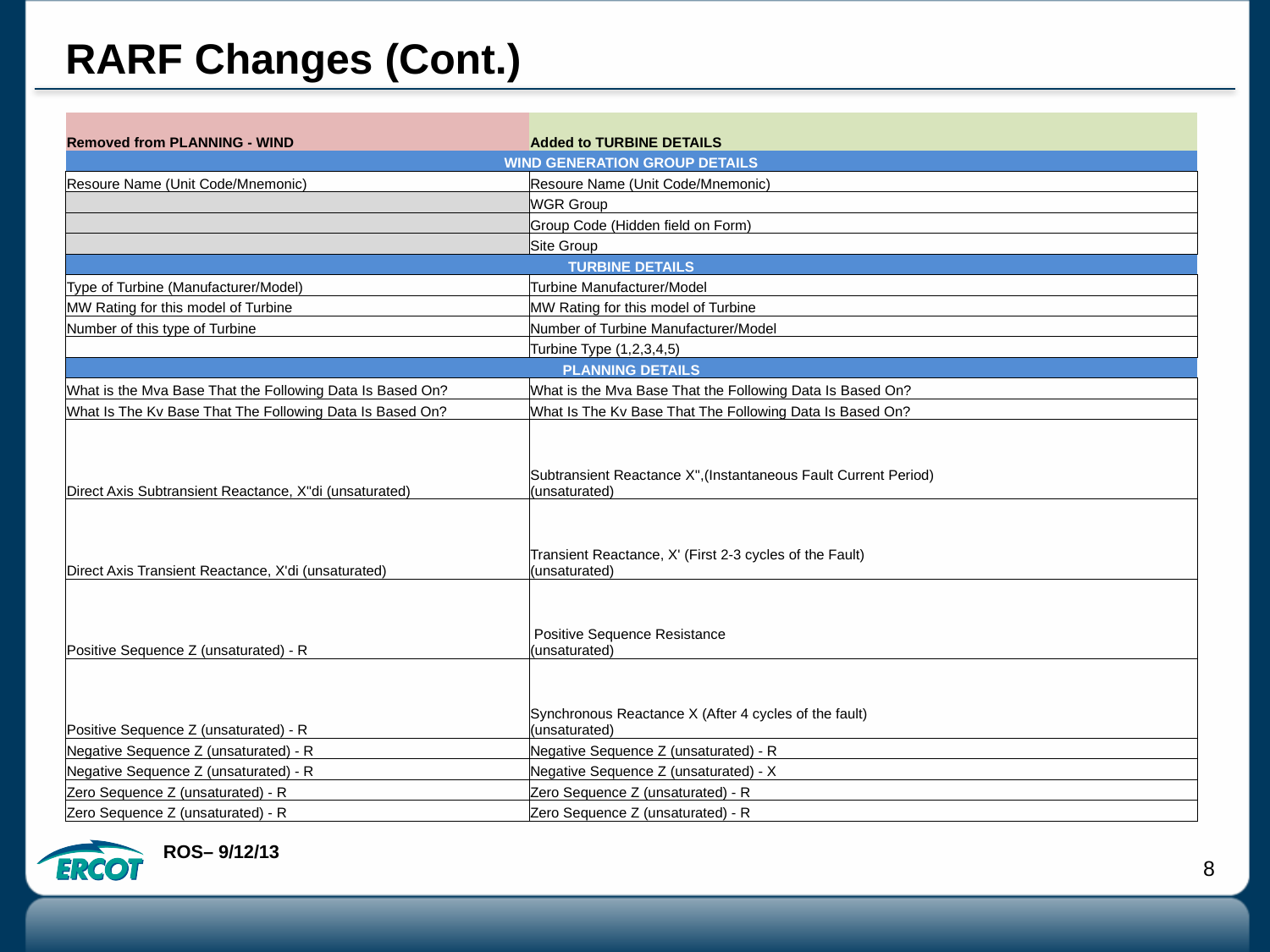

# RARF Changes (Cont.)
| Removed from PLANNING - WIND | Added to TURBINE DETAILS |
| --- | --- |
| WIND GENERATION GROUP DETAILS |  |
| Resoure Name (Unit Code/Mnemonic) | Resoure Name (Unit Code/Mnemonic) |
|  | WGR Group |
|  | Group Code (Hidden field on Form) |
|  | Site Group |
| TURBINE DETAILS |  |
| Type of Turbine (Manufacturer/Model) | Turbine Manufacturer/Model |
| MW Rating for this model of Turbine | MW Rating for this model of Turbine |
| Number of this type of Turbine | Number of Turbine Manufacturer/Model |
|  | Turbine Type (1,2,3,4,5) |
| PLANNING DETAILS |  |
| What is the Mva Base That the Following Data Is Based On? | What is the Mva Base That the Following Data Is Based On? |
| What Is The Kv Base That The Following Data Is Based On? | What Is The Kv Base That The Following Data Is Based On? |
| Direct Axis Subtransient Reactance, X"di (unsaturated) | Subtransient Reactance X'',(Instantaneous Fault Current Period) (unsaturated) |
| Direct Axis Transient Reactance, X'di (unsaturated) | Transient Reactance, X' (First 2-3 cycles of the Fault) (unsaturated) |
| Positive Sequence Z (unsaturated) - R | Positive Sequence Resistance (unsaturated) |
| Positive Sequence Z (unsaturated) - R | Synchronous Reactance X (After 4 cycles of the fault) (unsaturated) |
| Negative Sequence Z (unsaturated) - R | Negative Sequence Z (unsaturated) - R |
| Negative Sequence Z (unsaturated) - R | Negative Sequence Z (unsaturated) - X |
| Zero Sequence Z (unsaturated) - R | Zero Sequence Z (unsaturated) - R |
| Zero Sequence Z (unsaturated) - R | Zero Sequence Z (unsaturated) - R |